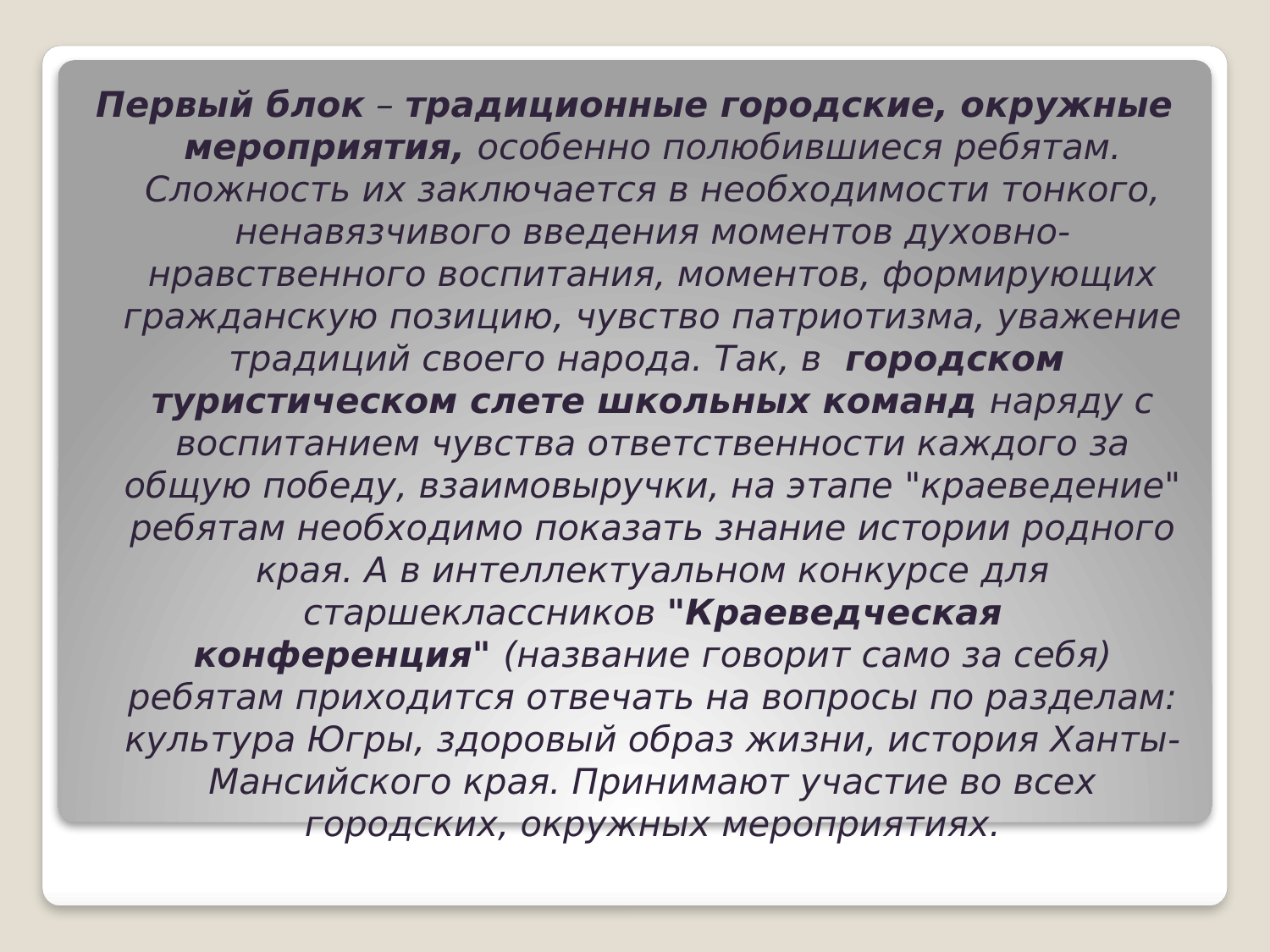

Первый блок – традиционные городские, окружные мероприятия, особенно полюбившиеся ребятам. Сложность их заключается в необходимости тонкого, ненавязчивого введения моментов духовно-нравственного воспитания, моментов, формирующих гражданскую позицию, чувство патриотизма, уважение традиций своего народа. Так, в  городском  туристическом слете школьных команд наряду с воспитанием чувства ответственности каждого за общую победу, взаимовыручки, на этапе "краеведение" ребятам необходимо показать знание истории родного края. А в интеллектуальном конкурсе для старшеклассников "Краеведческая конференция" (название говорит само за себя) ребятам приходится отвечать на вопросы по разделам: культура Югры, здоровый образ жизни, история Ханты-Мансийского края. Принимают участие во всех городских, окружных мероприятиях.